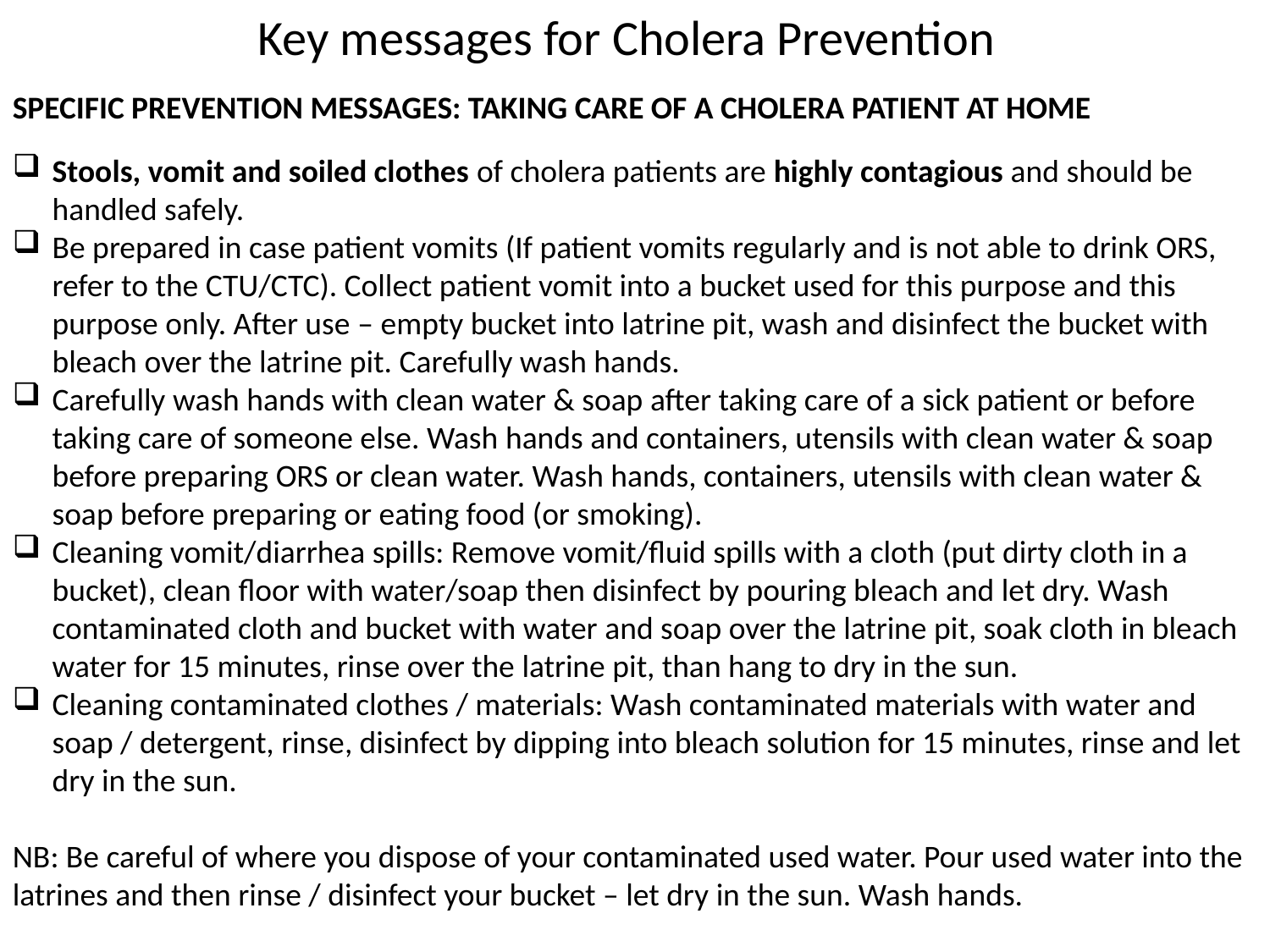

# Key messages for Cholera Prevention
SPECIFIC PREVENTION MESSAGES: TAKING CARE OF A CHOLERA PATIENT AT HOME

Stools, vomit and soiled clothes of cholera patients are highly contagious and should be handled safely.
Be prepared in case patient vomits (If patient vomits regularly and is not able to drink ORS, refer to the CTU/CTC). Collect patient vomit into a bucket used for this purpose and this purpose only. After use – empty bucket into latrine pit, wash and disinfect the bucket with bleach over the latrine pit. Carefully wash hands.
Carefully wash hands with clean water & soap after taking care of a sick patient or before  taking care of someone else. Wash hands and containers, utensils with clean water & soap before preparing ORS or clean water. Wash hands, containers, utensils with clean water & soap before preparing or eating food (or smoking).
Cleaning vomit/diarrhea spills: Remove vomit/fluid spills with a cloth (put dirty cloth in a bucket), clean floor with water/soap then disinfect by pouring bleach and let dry. Wash contaminated cloth and bucket with water and soap over the latrine pit, soak cloth in bleach water for 15 minutes, rinse over the latrine pit, than hang to dry in the sun.
Cleaning contaminated clothes / materials: Wash contaminated materials with water and soap / detergent, rinse, disinfect by dipping into bleach solution for 15 minutes, rinse and let dry in the sun.

NB: Be careful of where you dispose of your contaminated used water. Pour used water into the latrines and then rinse / disinfect your bucket – let dry in the sun. Wash hands.